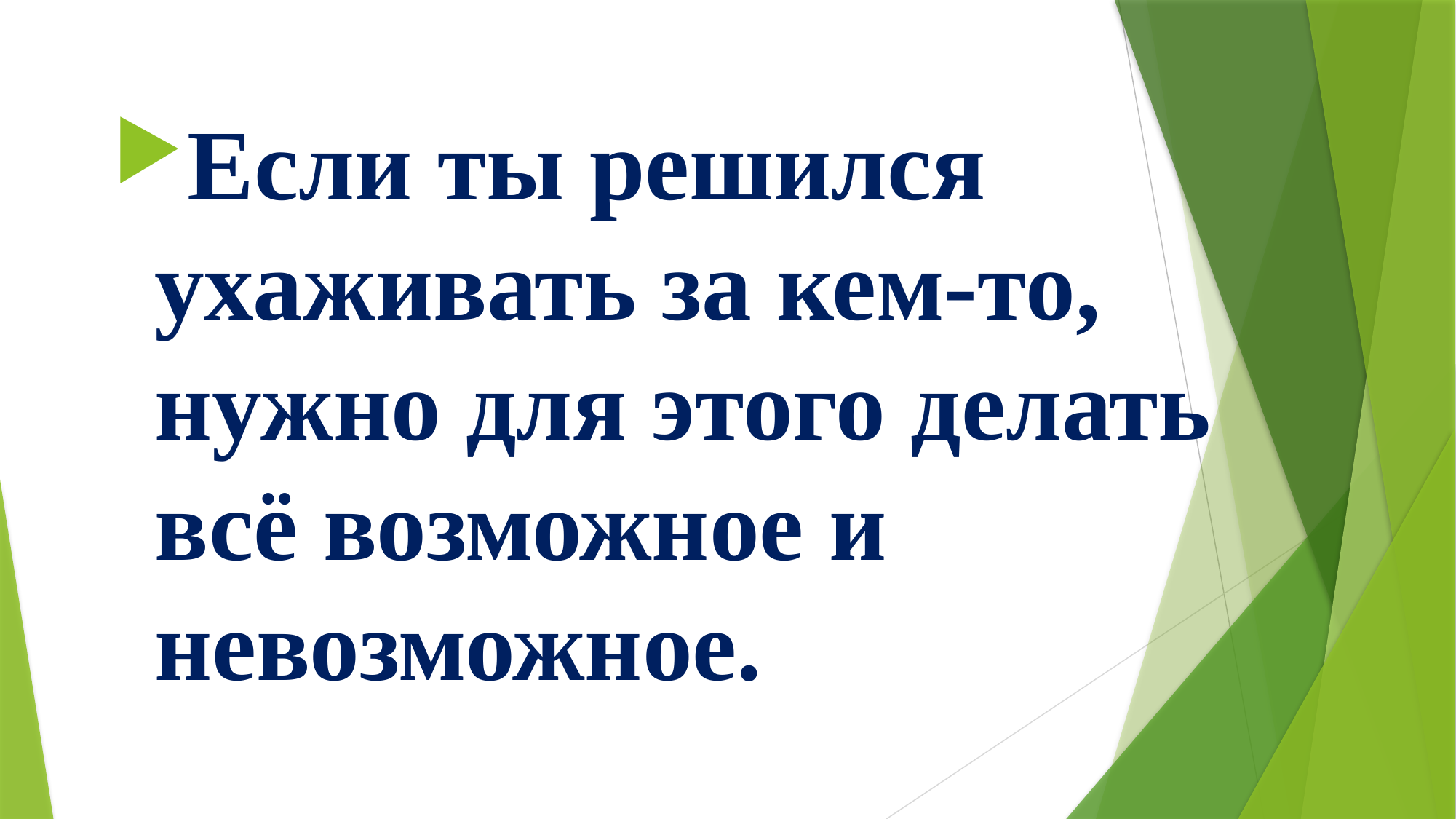

Если ты решился ухаживать за кем-то, нужно для этого делать всё возможное и невозможное.